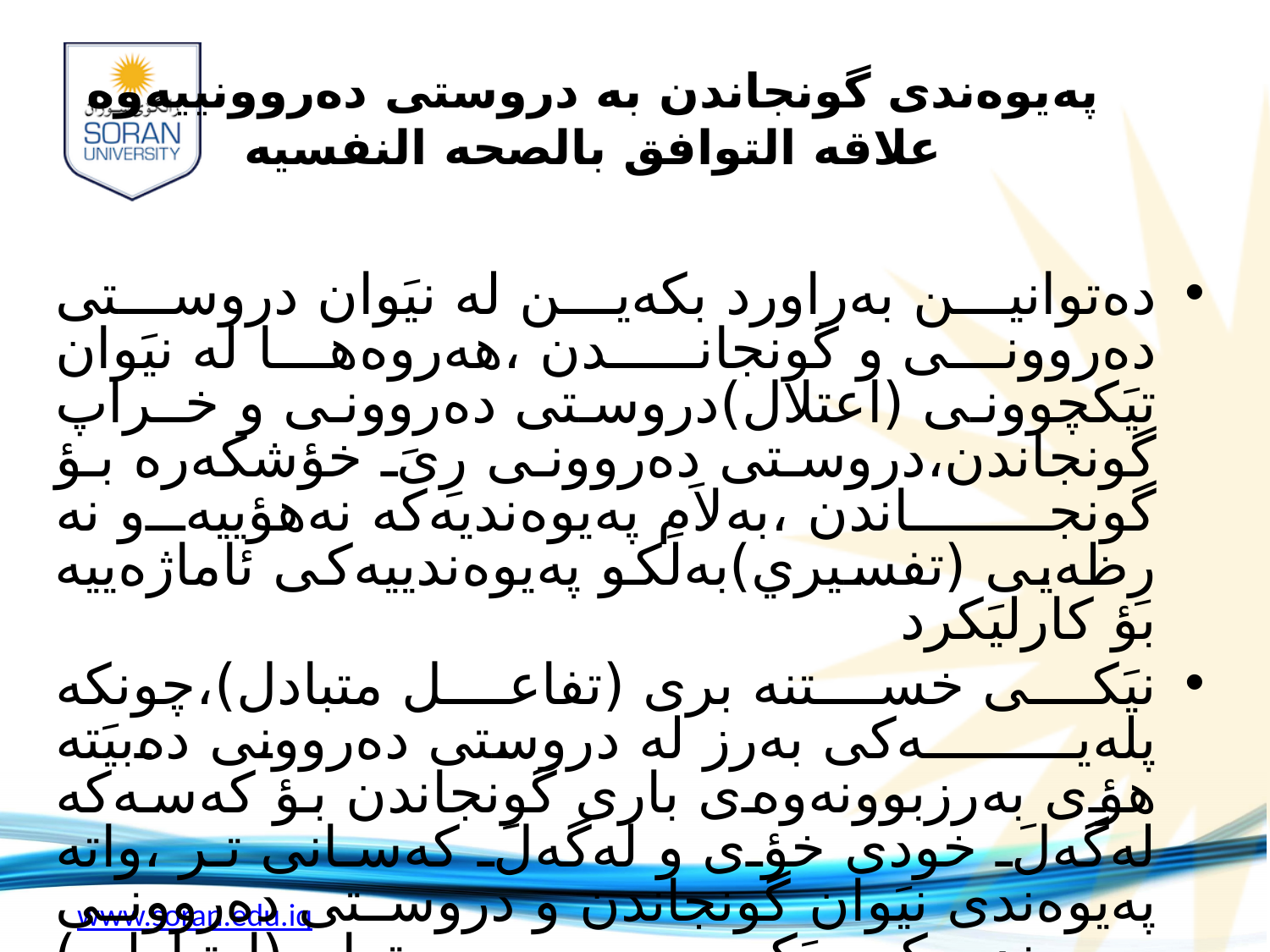

# په‌يوه‌ندى گونجاندن به‌ دروستى ده‌روونييه‌وه‌ علاقه‌ التوافق بالصحه‌ النفسيه‌
ده‌توانين به‌راورد بكه‌ين له‌ نيَوان دروستى ده‌روونى و گونجانــدن ،هه‌روه‌ها له‌ نيَوان تيَكچوونى (اعتلال)دروستى ده‌روونى و خـراپ گونجاندن،دروستى ده‌روونى رِىَ خؤشكه‌ره‌ بؤ گونجــــــاندن ،به‌لاَم په‌يوه‌نديه‌كه‌ نه‌هؤييه‌و نه‌ رِظه‌يى (تفسيري)به‌لَكو په‌يوه‌ندييه‌كى ئاماژه‌ييه‌ بؤ كارليَكرد
نيَكى خستنه‌ برى (تفاعل متبادل)،چونكه‌ پله‌يـــــــــه‌كى به‌رز له‌ دروستى ده‌روونى ده‌بيَته‌ هؤى به‌رزبوونه‌وه‌ى بارى گونجاندن بؤ كه‌سه‌كه‌ له‌گه‌لَ خودى خؤى و له‌گه‌لَ كه‌سانى تر ،واته‌ په‌يوه‌ندى نيَوان گونجاندن و دروستى ده‌روونى په‌يوه‌ندييه‌كى پيَكــــــــــه‌وه‌ به‌ستراوه‌(ارتباطيه‌) هه‌ريه‌كه‌يان كاريگه‌رى هه‌يه‌ لـــــــه‌سه‌ر ئه‌وى تريان،دروستى ده‌روونى به‌لَگه‌ى گونجاندنه‌ و به‌ پيَچه‌وانه‌وه‌.